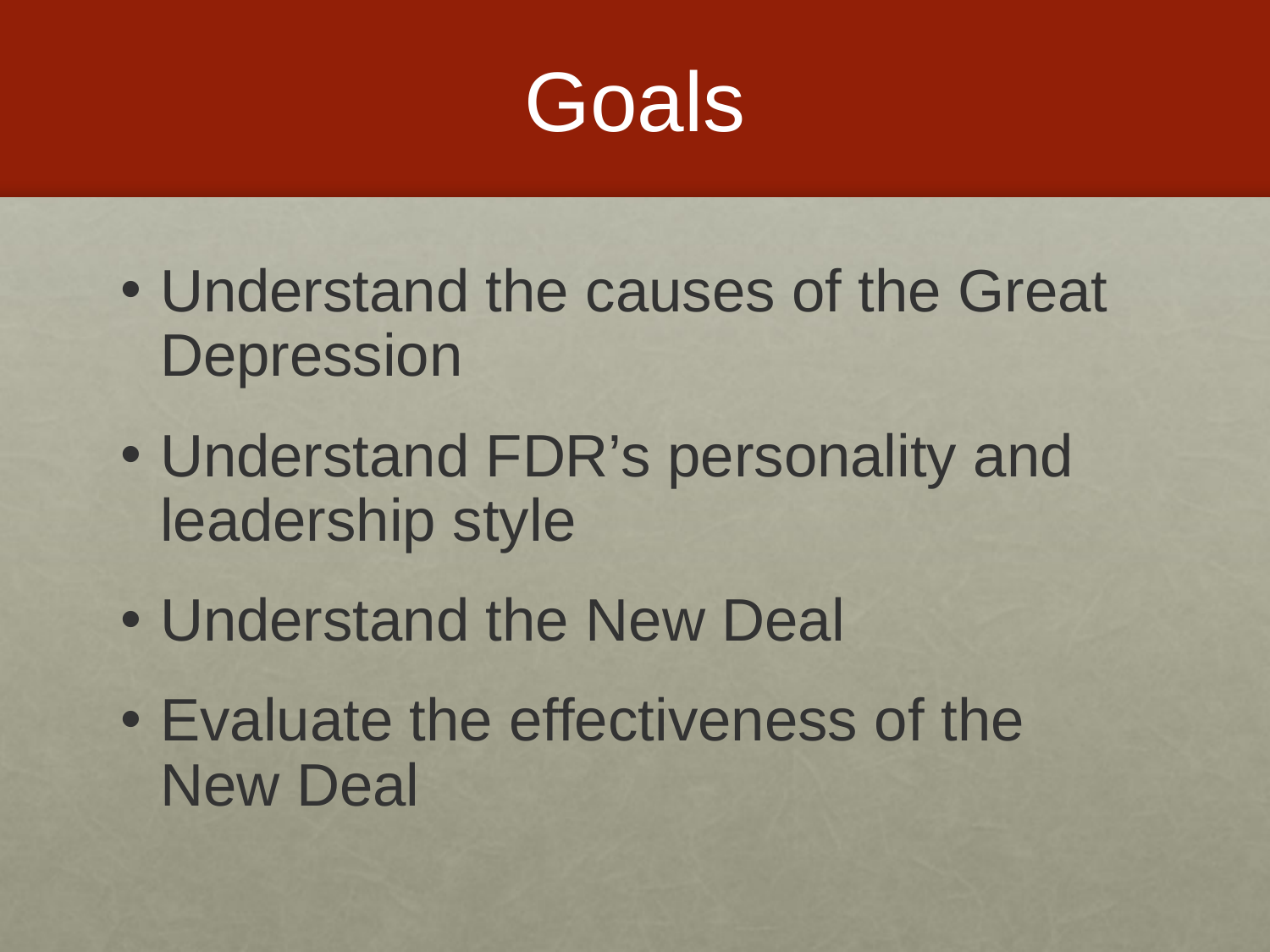

# Goals
Understand the causes of the Great Depression
Understand FDR’s personality and leadership style
Understand the New Deal
Evaluate the effectiveness of the New Deal